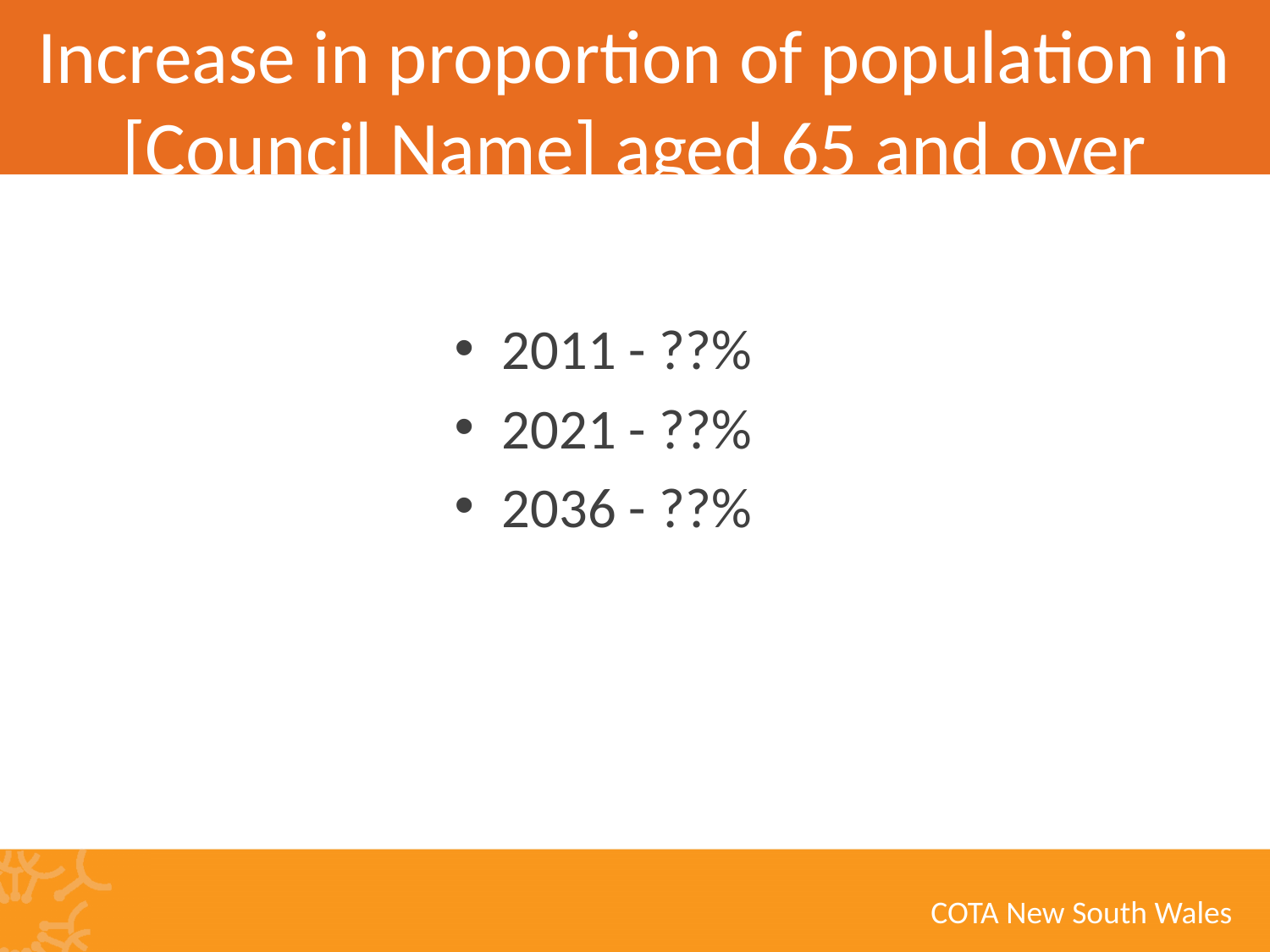

# Increase in proportion of population in [Council Name] aged 65 and over
2011 - ??%
2021 - ??%
2036 - ??%